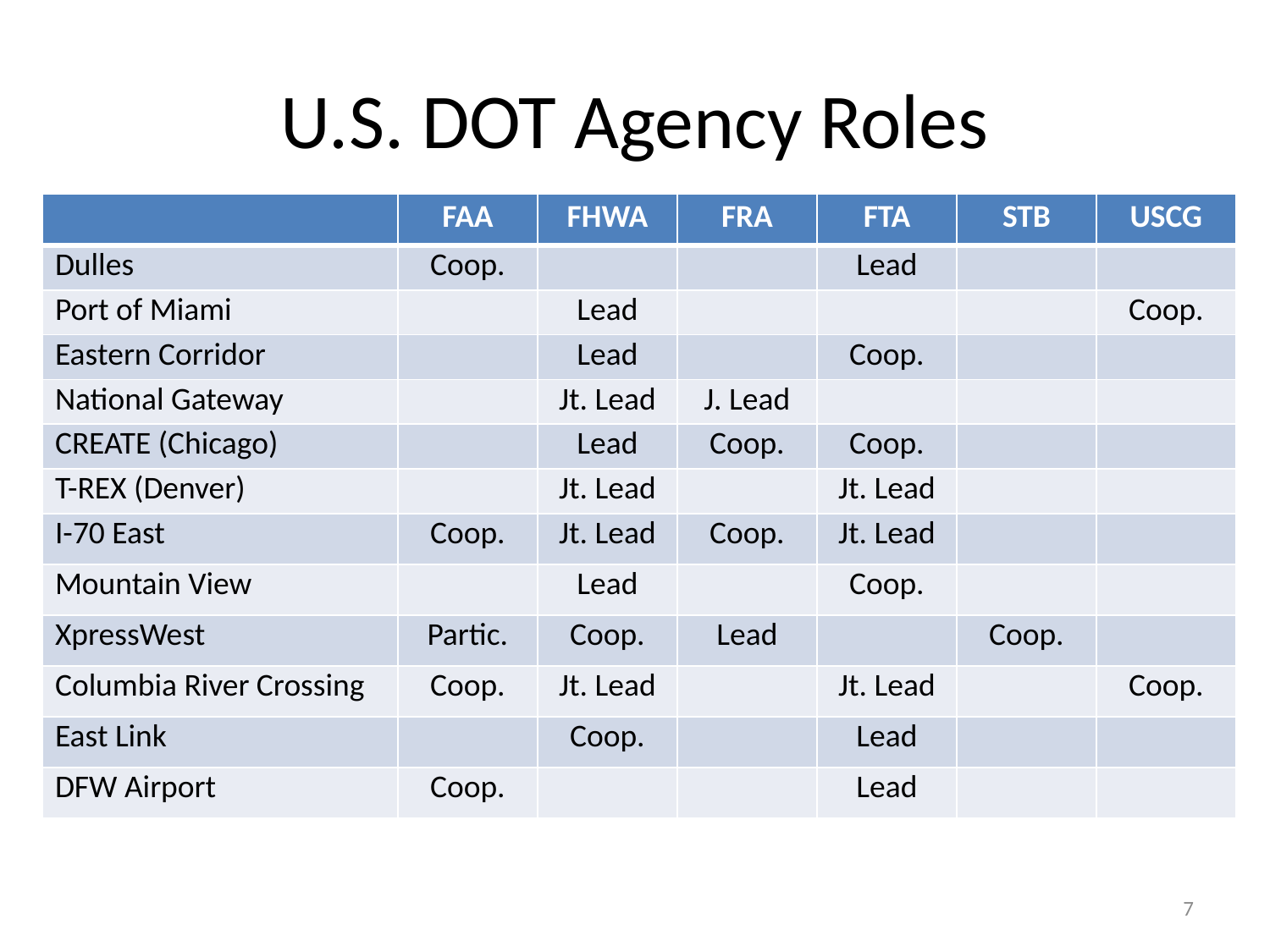

# U.S. DOT Agency Roles
|  | FAA | FHWA | FRA | FTA | STB | USCG |
| --- | --- | --- | --- | --- | --- | --- |
| Dulles | Coop. |  |  | Lead |  |  |
| Port of Miami |  | Lead |  |  |  | Coop. |
| Eastern Corridor |  | Lead |  | Coop. |  |  |
| National Gateway |  | Jt. Lead | J. Lead |  |  |  |
| CREATE (Chicago) |  | Lead | Coop. | Coop. |  |  |
| T-REX (Denver) |  | Jt. Lead |  | Jt. Lead |  |  |
| I-70 East | Coop. | Jt. Lead | Coop. | Jt. Lead |  |  |
| Mountain View |  | Lead |  | Coop. |  |  |
| XpressWest | Partic. | Coop. | Lead |  | Coop. |  |
| Columbia River Crossing | Coop. | Jt. Lead |  | Jt. Lead |  | Coop. |
| East Link |  | Coop. |  | Lead |  |  |
| DFW Airport | Coop. |  |  | Lead |  |  |
7